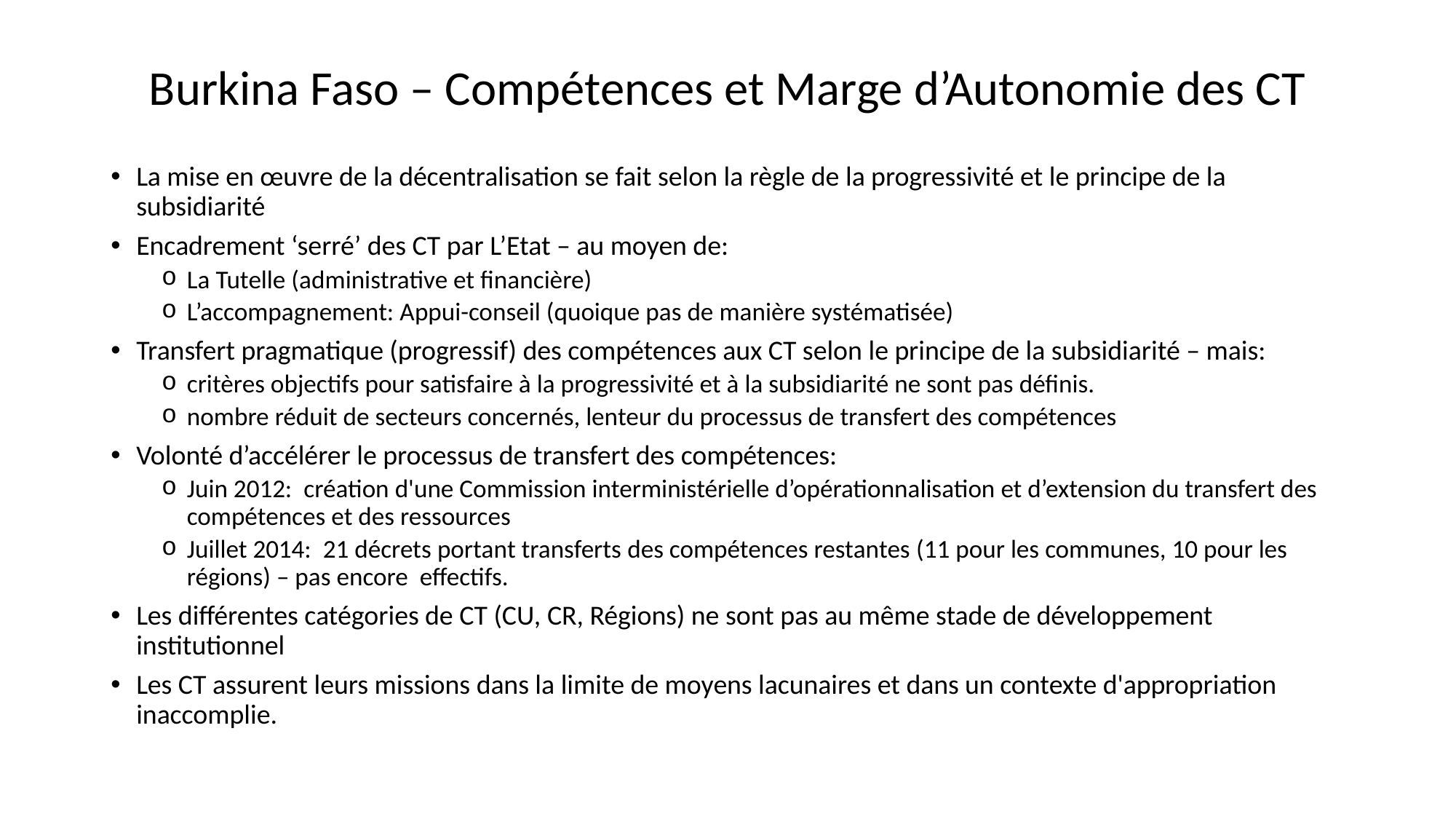

# Burkina Faso – Compétences et Marge d’Autonomie des CT
La mise en œuvre de la décentralisation se fait selon la règle de la progressivité et le principe de la subsidiarité
Encadrement ‘serré’ des CT par L’Etat – au moyen de:
La Tutelle (administrative et financière)
L’accompagnement: Appui-conseil (quoique pas de manière systématisée)
Transfert pragmatique (progressif) des compétences aux CT selon le principe de la subsidiarité – mais:
critères objectifs pour satisfaire à la progressivité et à la subsidiarité ne sont pas définis.
nombre réduit de secteurs concernés, lenteur du processus de transfert des compétences
Volonté d’accélérer le processus de transfert des compétences:
Juin 2012:  création d'une Commission interministérielle d’opérationnalisation et d’extension du transfert des compétences et des ressources
Juillet 2014:  21 décrets portant transferts des compétences restantes (11 pour les communes, 10 pour les régions) – pas encore  effectifs.
Les différentes catégories de CT (CU, CR, Régions) ne sont pas au même stade de développement institutionnel
Les CT assurent leurs missions dans la limite de moyens lacunaires et dans un contexte d'appropriation inaccomplie.